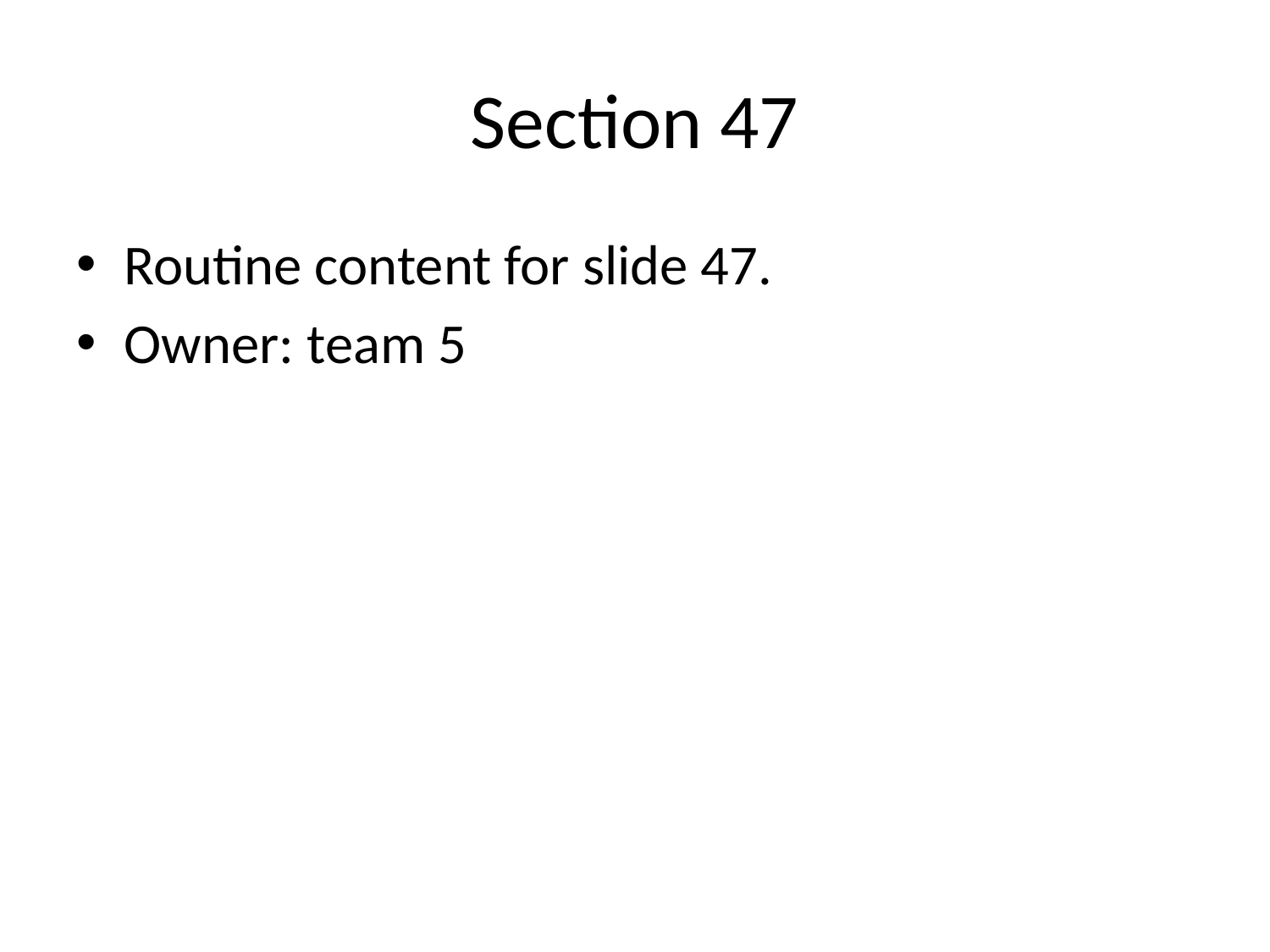

# Section 47
Routine content for slide 47.
Owner: team 5